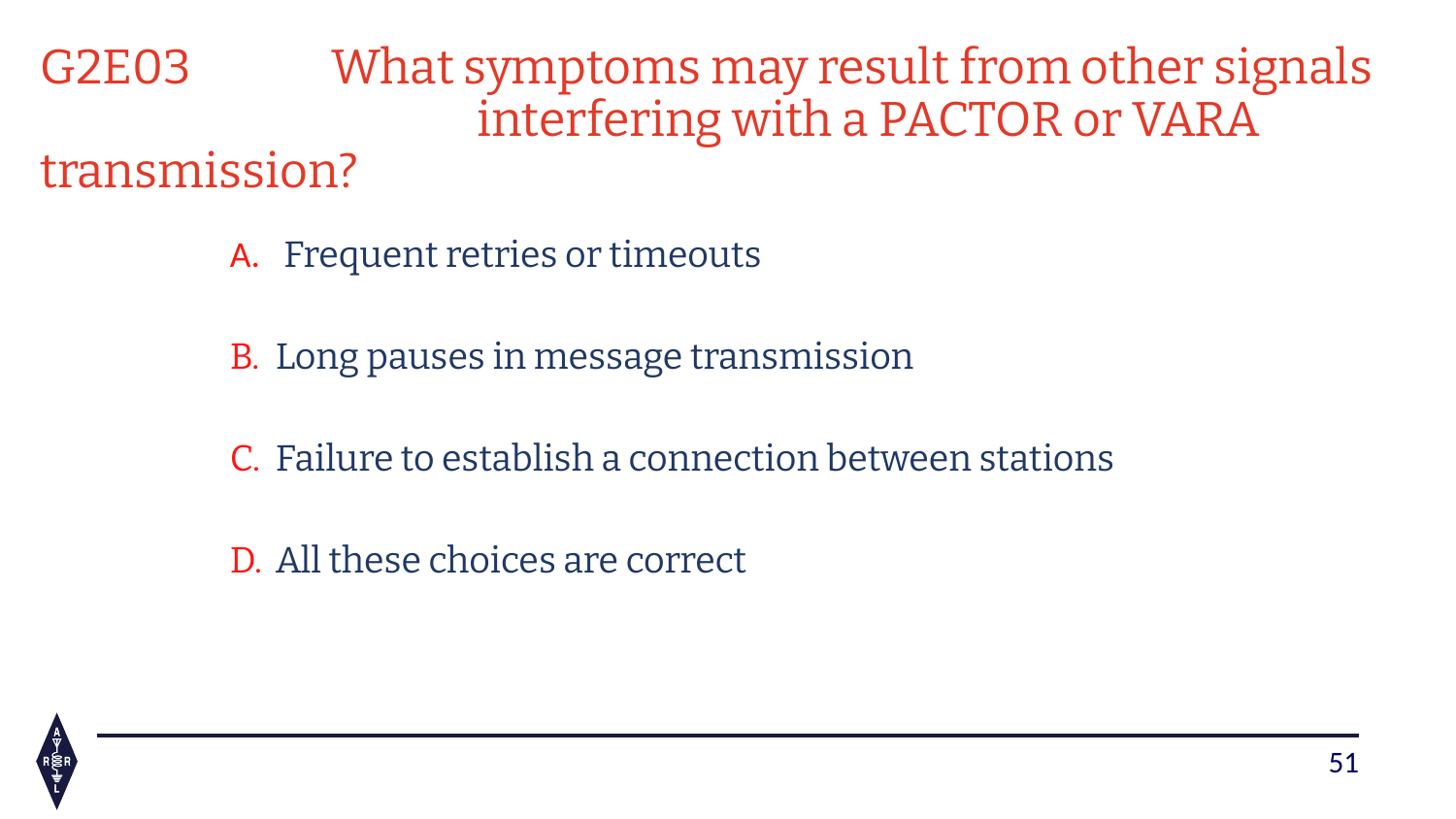

# G2E03  	What symptoms may result from other signals 			interfering with a PACTOR or VARA transmission?
 Frequent retries or timeouts

Long pauses in message transmission

Failure to establish a connection between stations

All these choices are correct
51